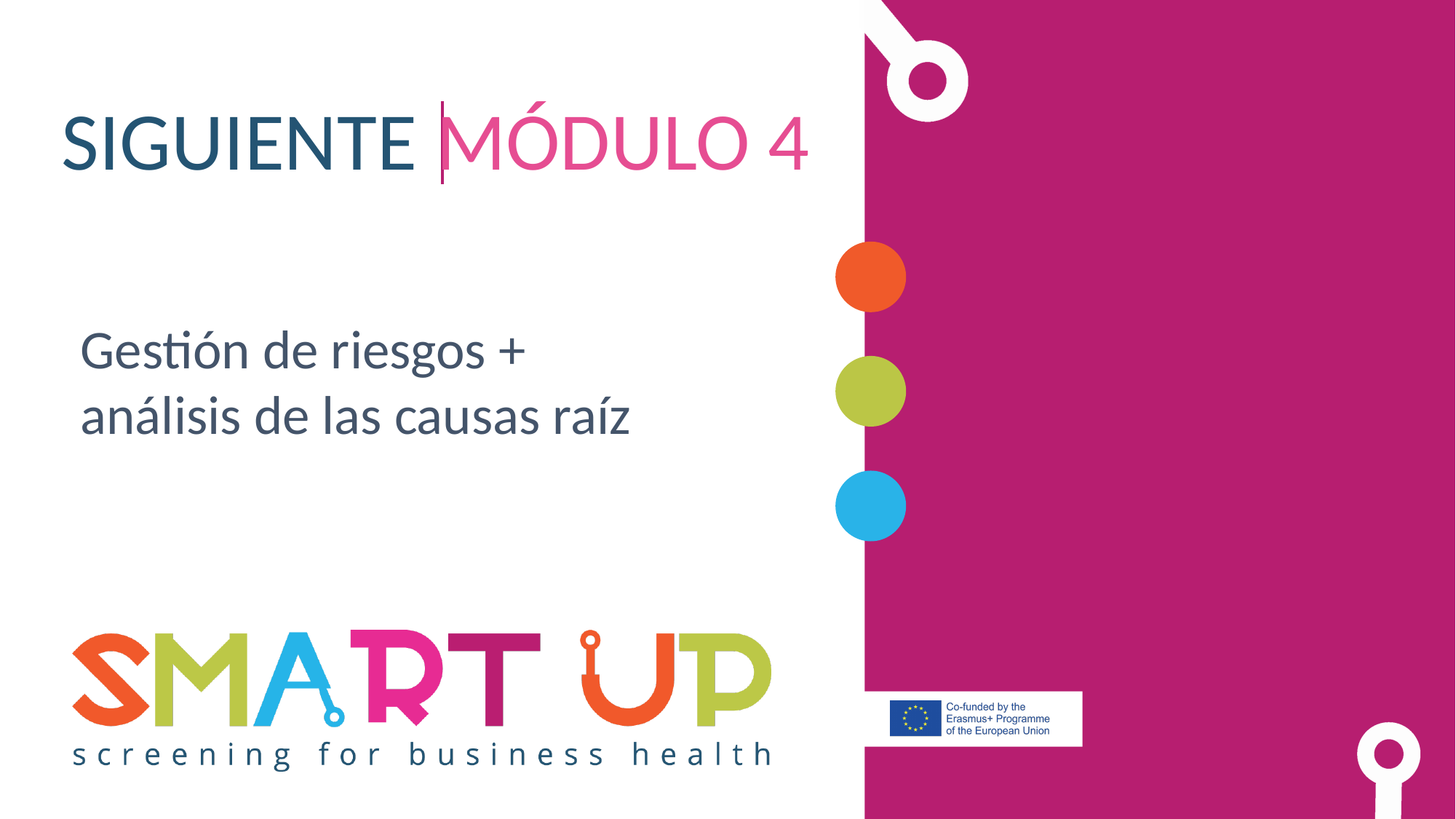

SIGUIENTE MÓDULO 4
Gestión de riesgos + análisis de las causas raíz